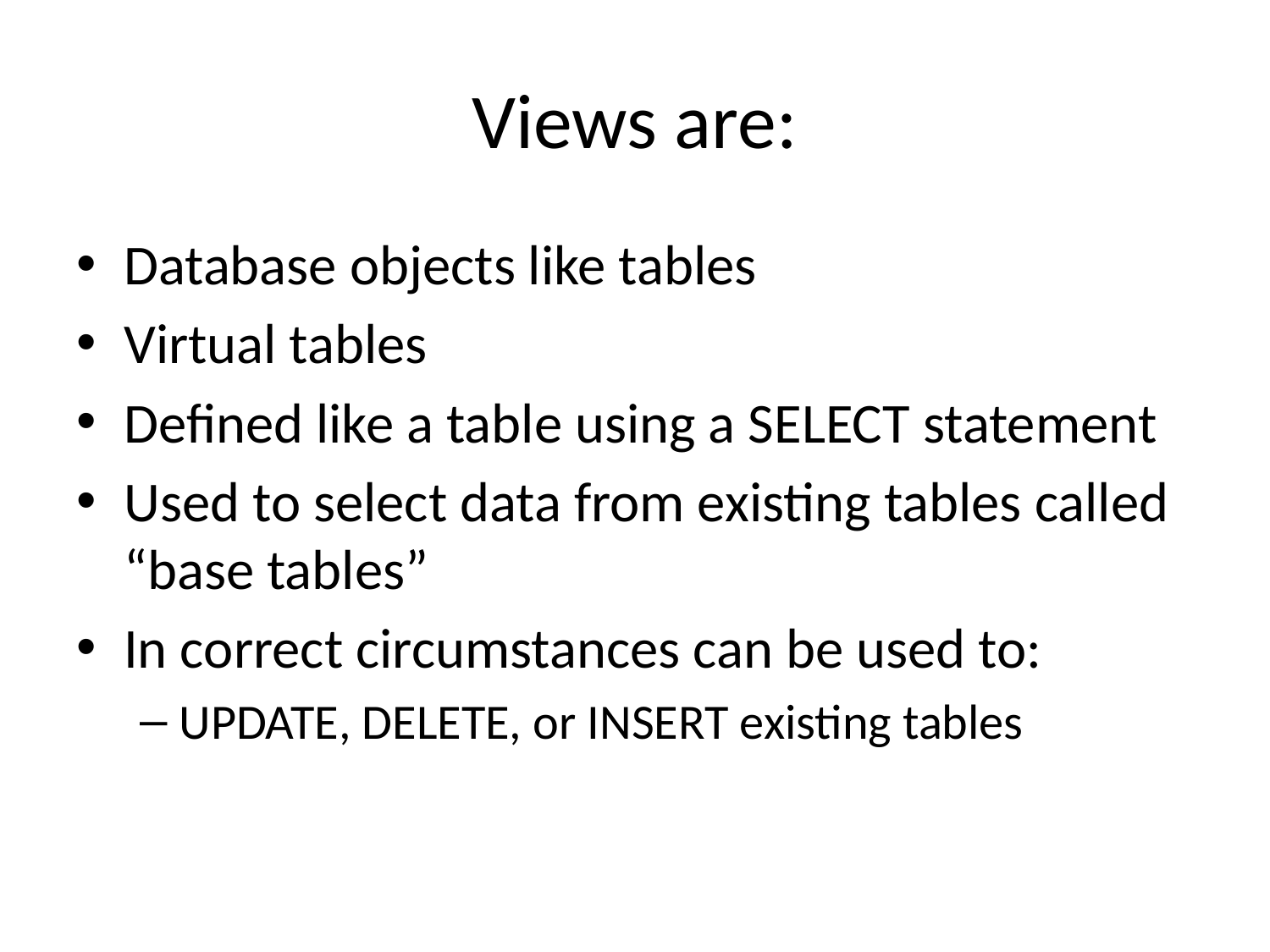

# Views are:
Database objects like tables
Virtual tables
Defined like a table using a SELECT statement
Used to select data from existing tables called “base tables”
In correct circumstances can be used to:
UPDATE, DELETE, or INSERT existing tables